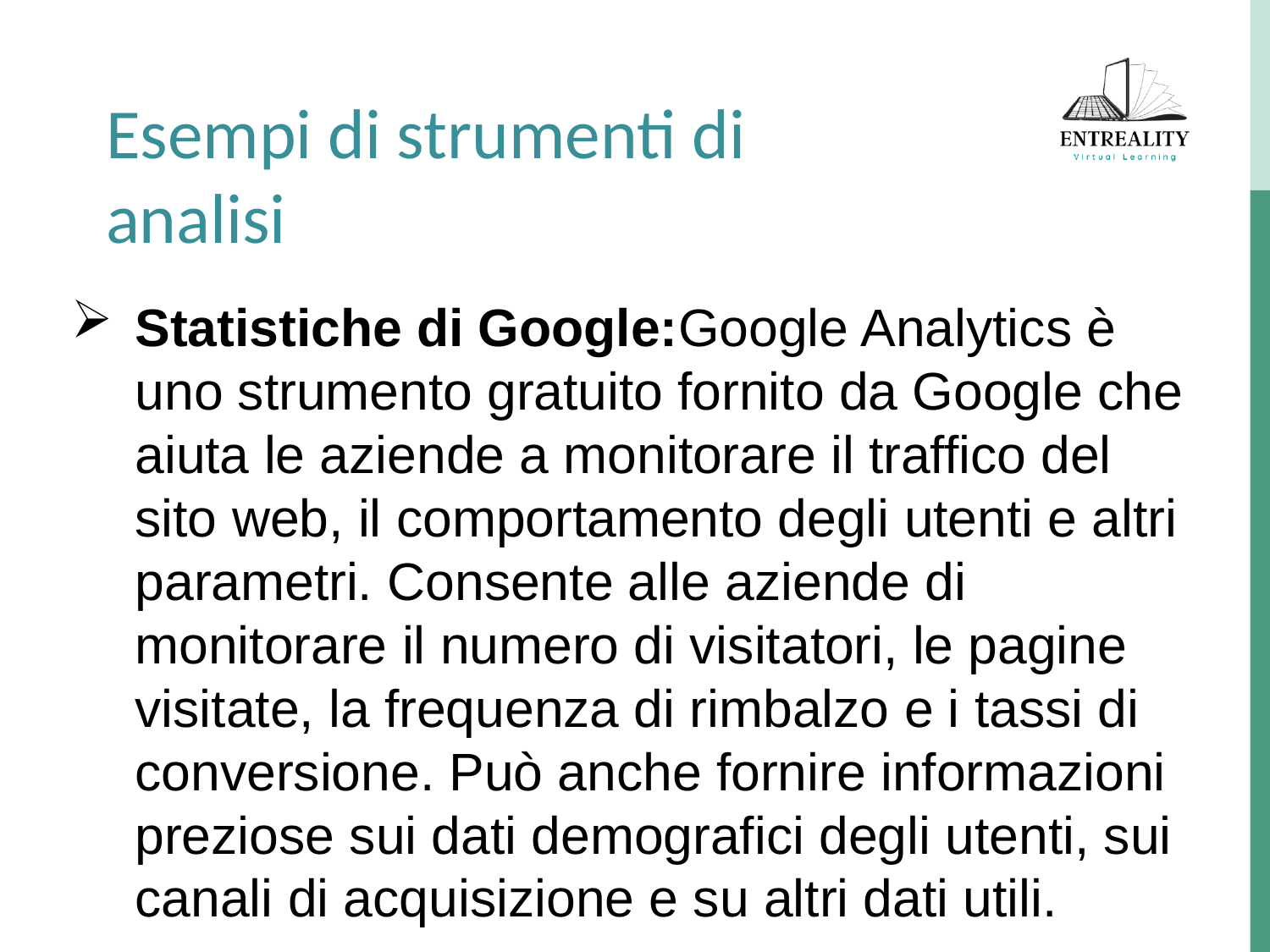

Esempi di strumenti di analisi

Statistiche di Google:Google Analytics è uno strumento gratuito fornito da Google che aiuta le aziende a monitorare il traffico del sito web, il comportamento degli utenti e altri parametri. Consente alle aziende di monitorare il numero di visitatori, le pagine visitate, la frequenza di rimbalzo e i tassi di conversione. Può anche fornire informazioni preziose sui dati demografici degli utenti, sui canali di acquisizione e su altri dati utili.